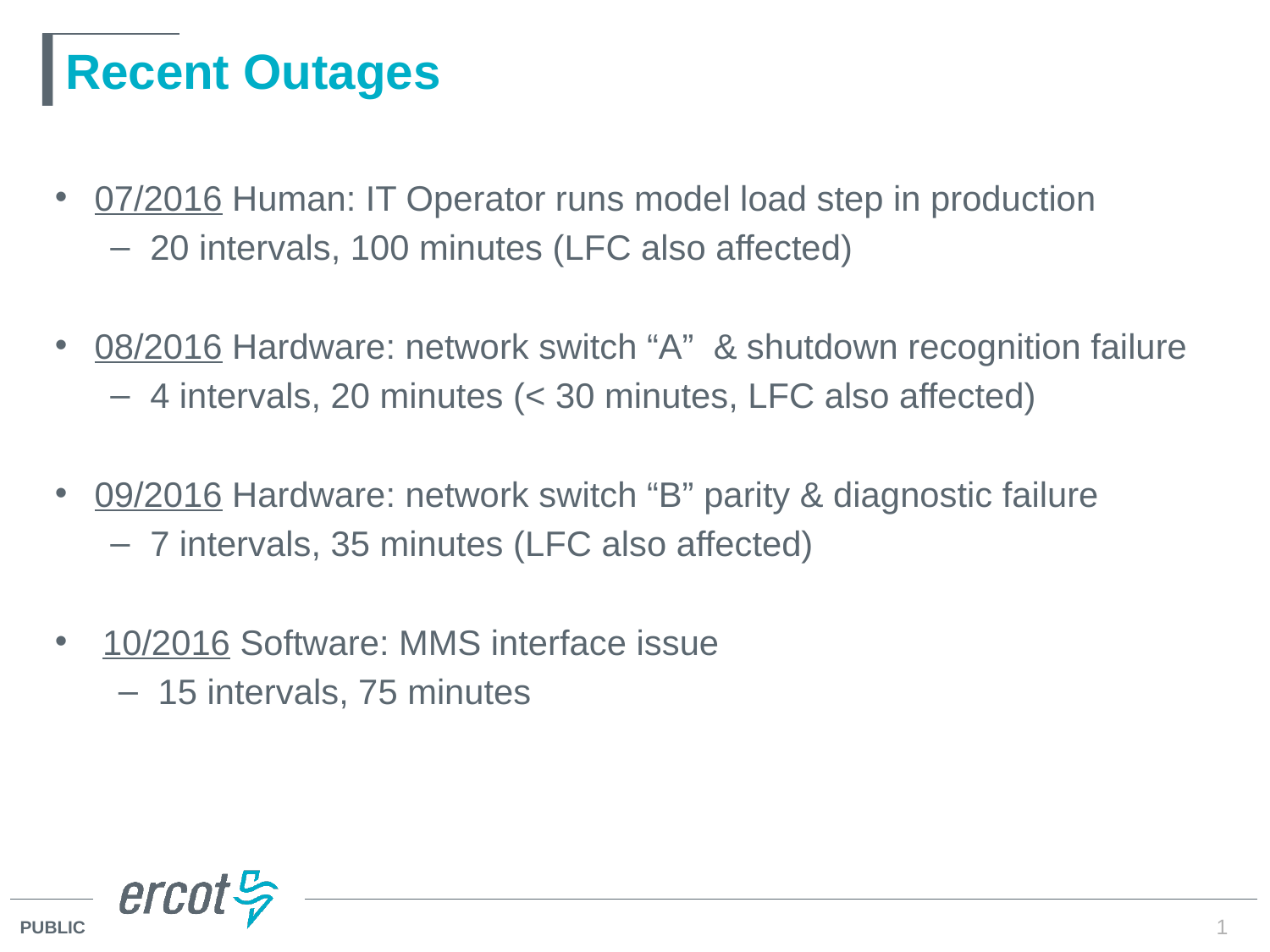

# Recent Outages
07/2016 Human: IT Operator runs model load step in production
20 intervals, 100 minutes (LFC also affected)

08/2016 Hardware: network switch “A”  & shutdown recognition failure
4 intervals, 20 minutes (< 30 minutes, LFC also affected)

09/2016 Hardware: network switch “B” parity & diagnostic failure
7 intervals, 35 minutes (LFC also affected)

10/2016 Software: MMS interface issue
15 intervals, 75 minutes
1